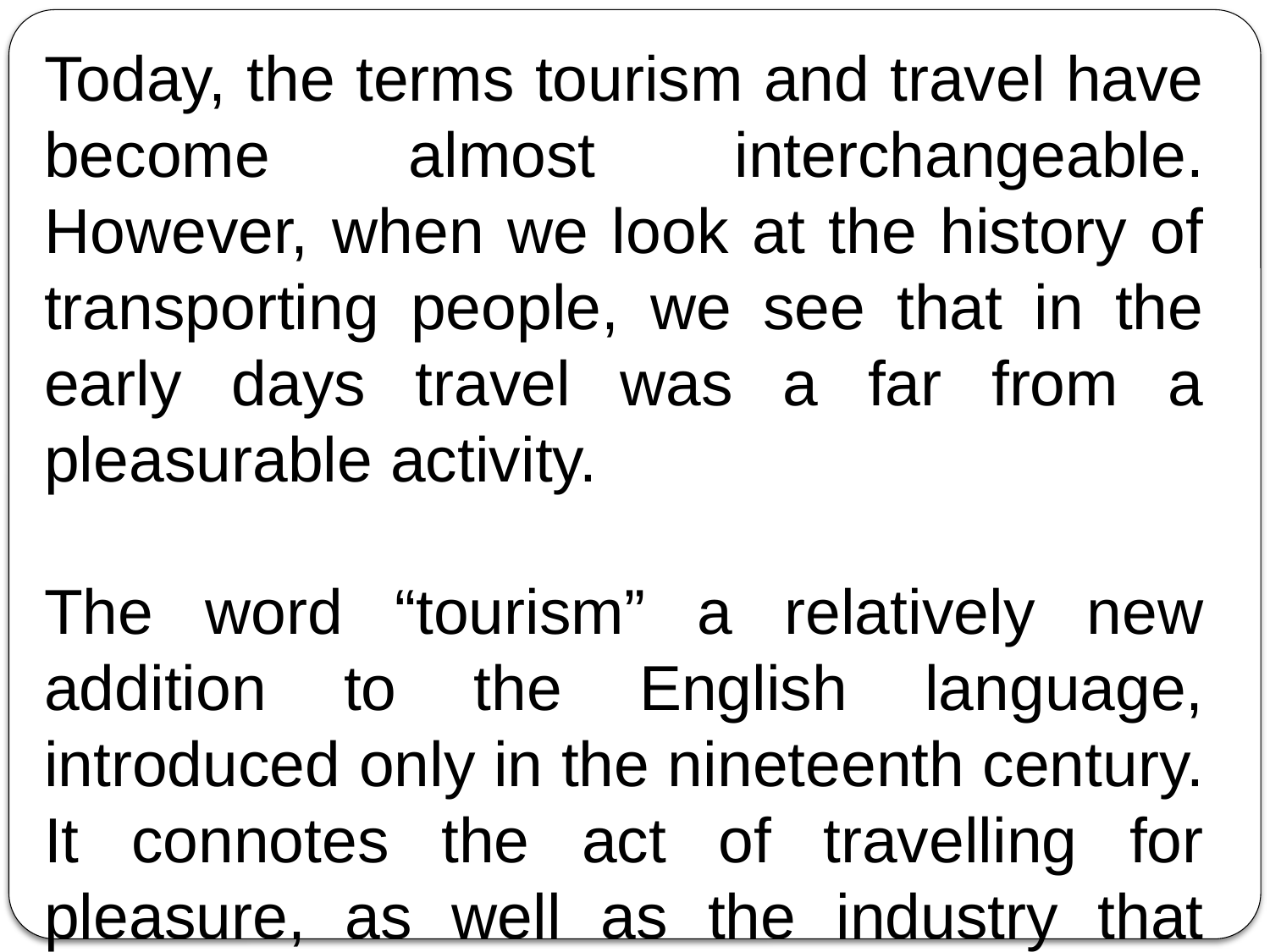

Today, the terms tourism and travel have become almost interchangeable. However, when we look at the history of transporting people, we see that in the early days travel was a far from a pleasurable activity.

The word “tourism” a relatively new addition to the English language, introduced only in the nineteenth century. It connotes the act of travelling for pleasure, as well as the industry that developed to service that activity.